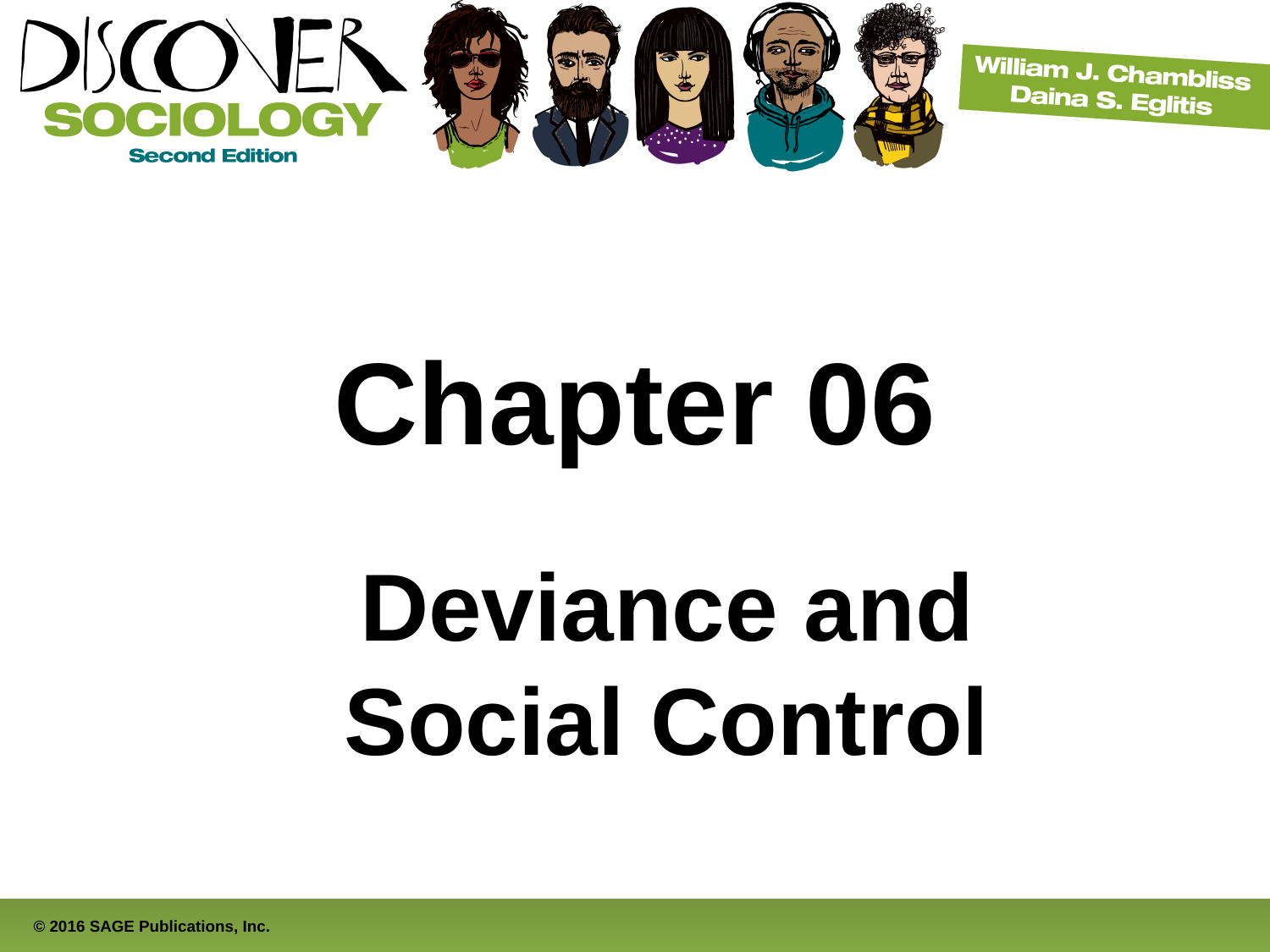

# Chapter 06
Deviance and Social Control